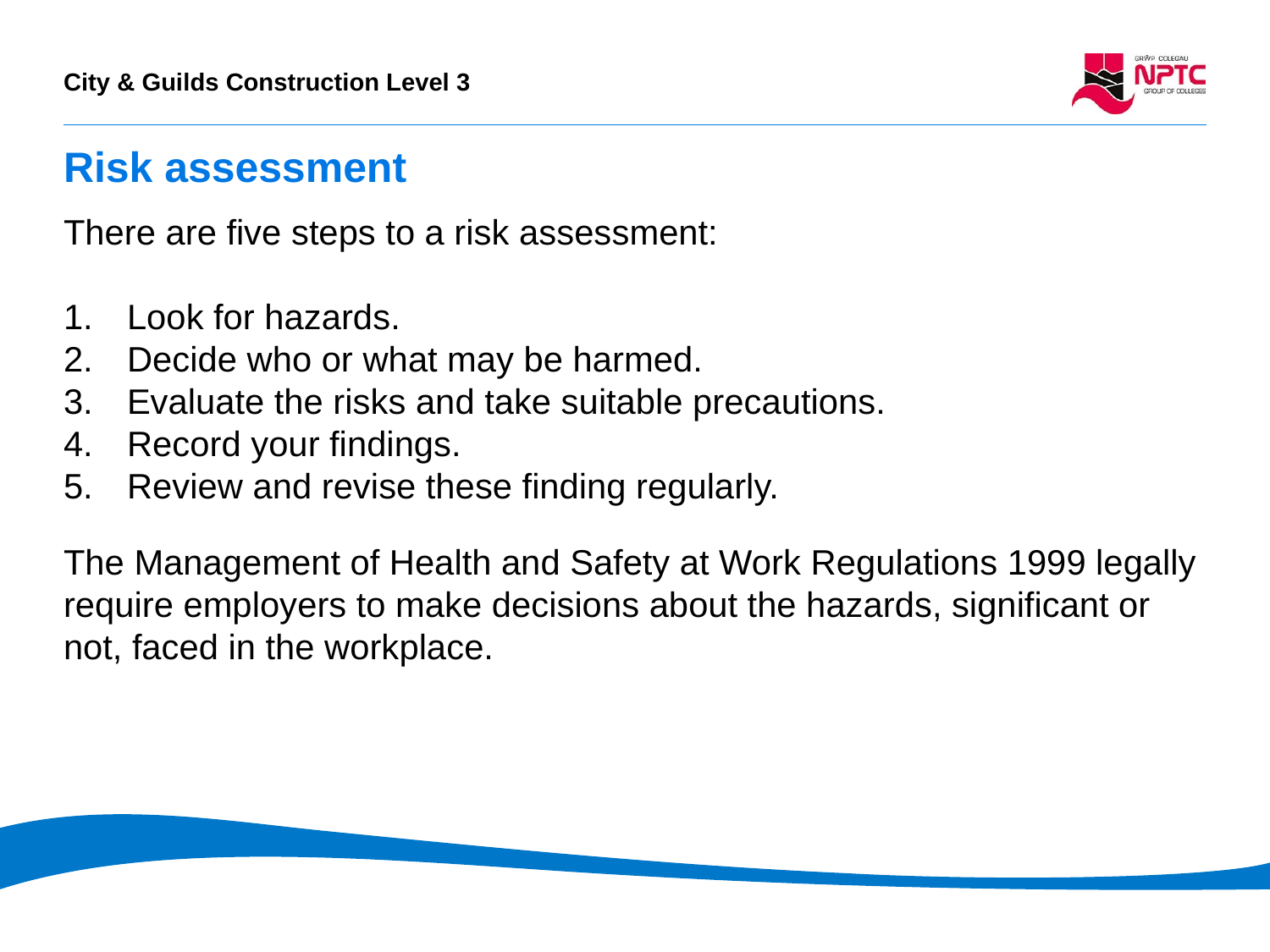

# Risk assessment
There are five steps to a risk assessment:

Look for hazards.
Decide who or what may be harmed.
Evaluate the risks and take suitable precautions.
Record your findings.
Review and revise these finding regularly.

The Management of Health and Safety at Work Regulations 1999 legally require employers to make decisions about the hazards, significant or not, faced in the workplace.